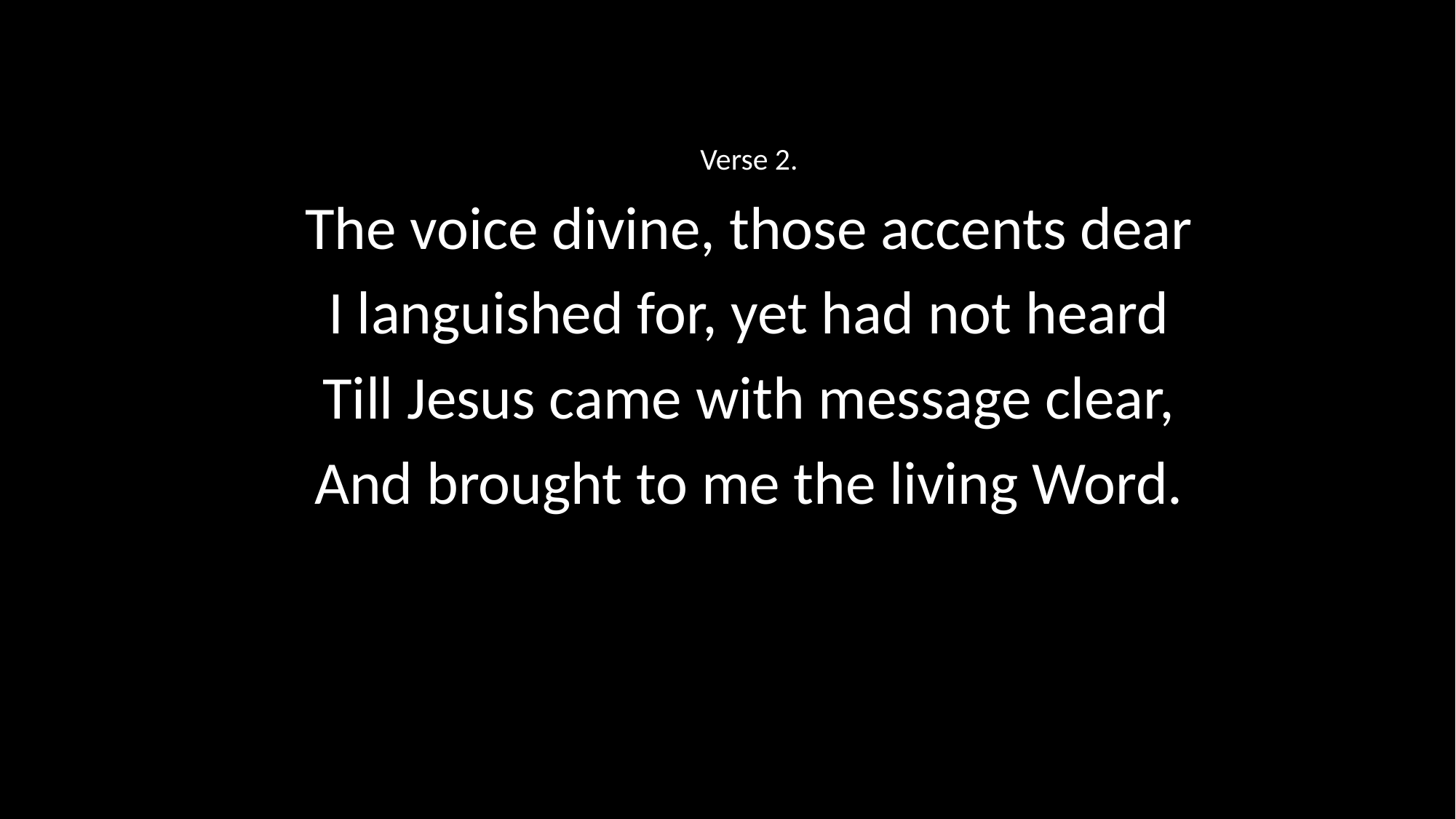

Verse 2.
The voice divine, those accents dear
I languished for, yet had not heard
Till Jesus came with message clear,
And brought to me the living Word.